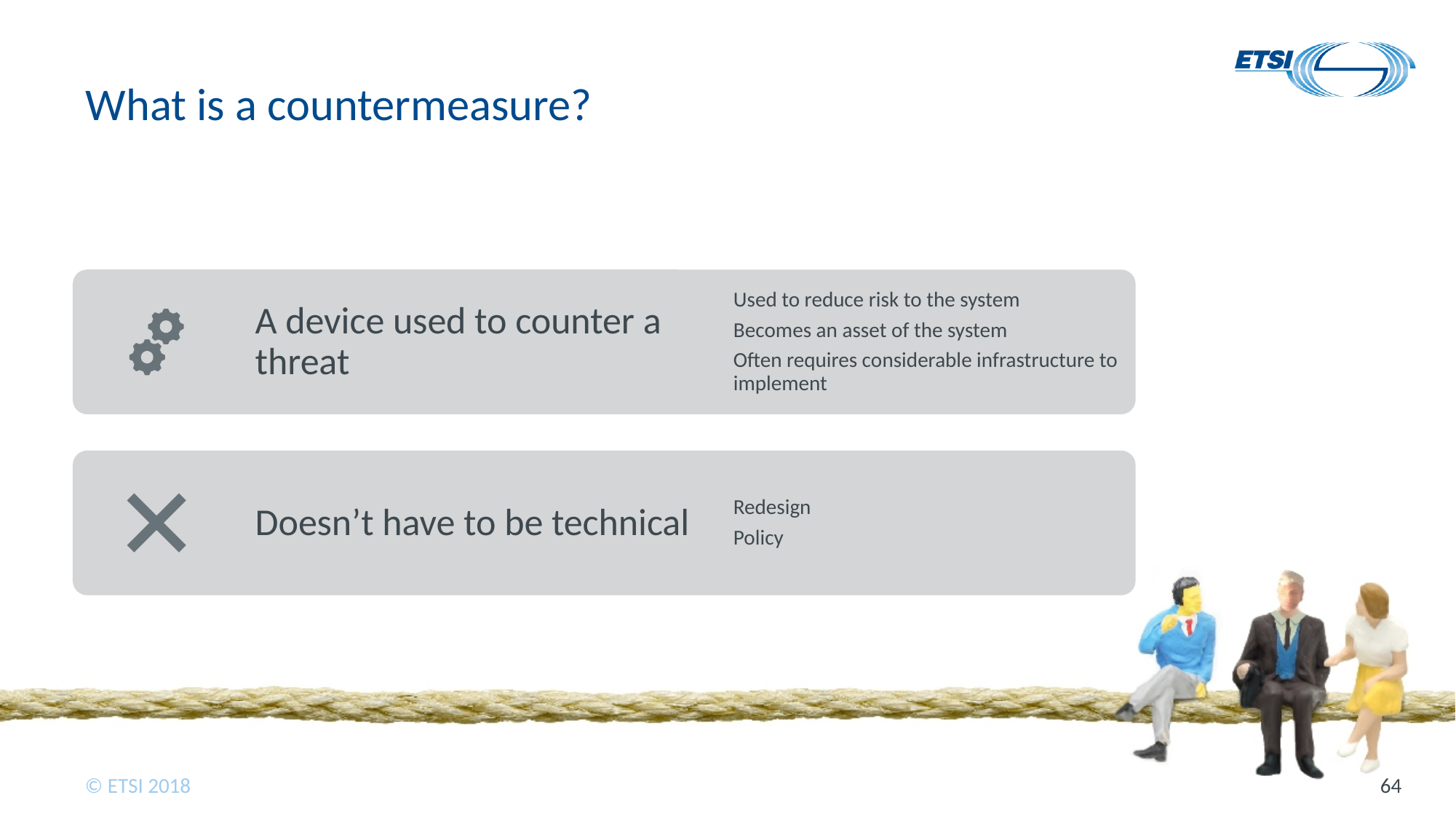

# What is a countermeasure?
A device used to counter a threat
Used to reduce risk to the system
Becomes an asset of the system
Often requires considerable infrastructure to implement
Doesn’t have to be technical
Redesign
Policy